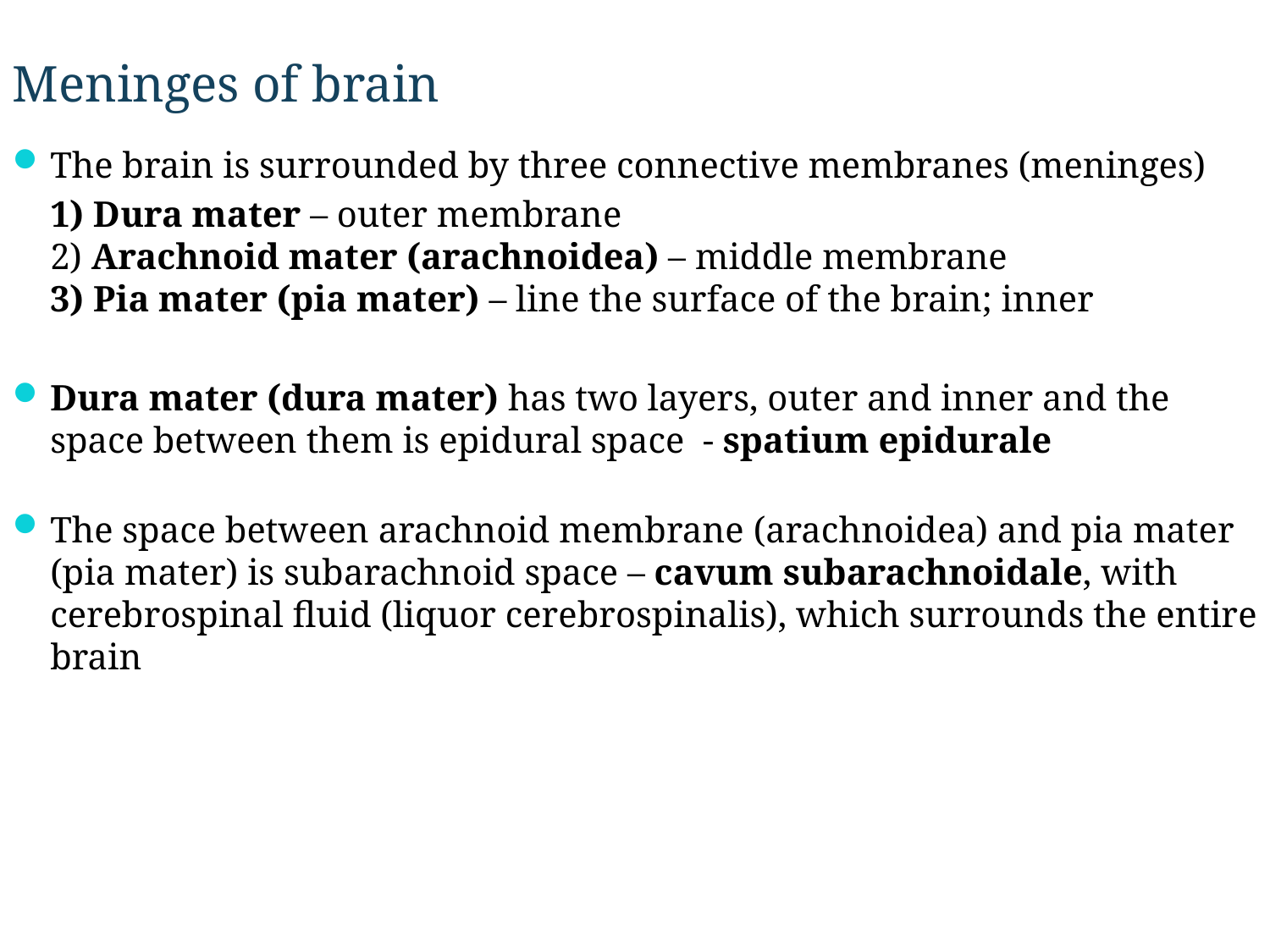

Meninges of brain
The brain is surrounded by three connective membranes (meninges)
	1) Dura mater – outer membrane
2) Arachnoid mater (arachnoidea) – middle membrane
3) Pia mater (pia mater) – line the surface of the brain; inner

Dura mater (dura mater) has two layers, outer and inner and the space between them is epidural space  - spatium epidurale
The space between arachnoid membrane (arachnoidea) and pia mater (pia mater) is subarachnoid space – cavum subarachnoidale, with cerebrospinal fluid (liquor cerebrospinalis), which surrounds the entire brain